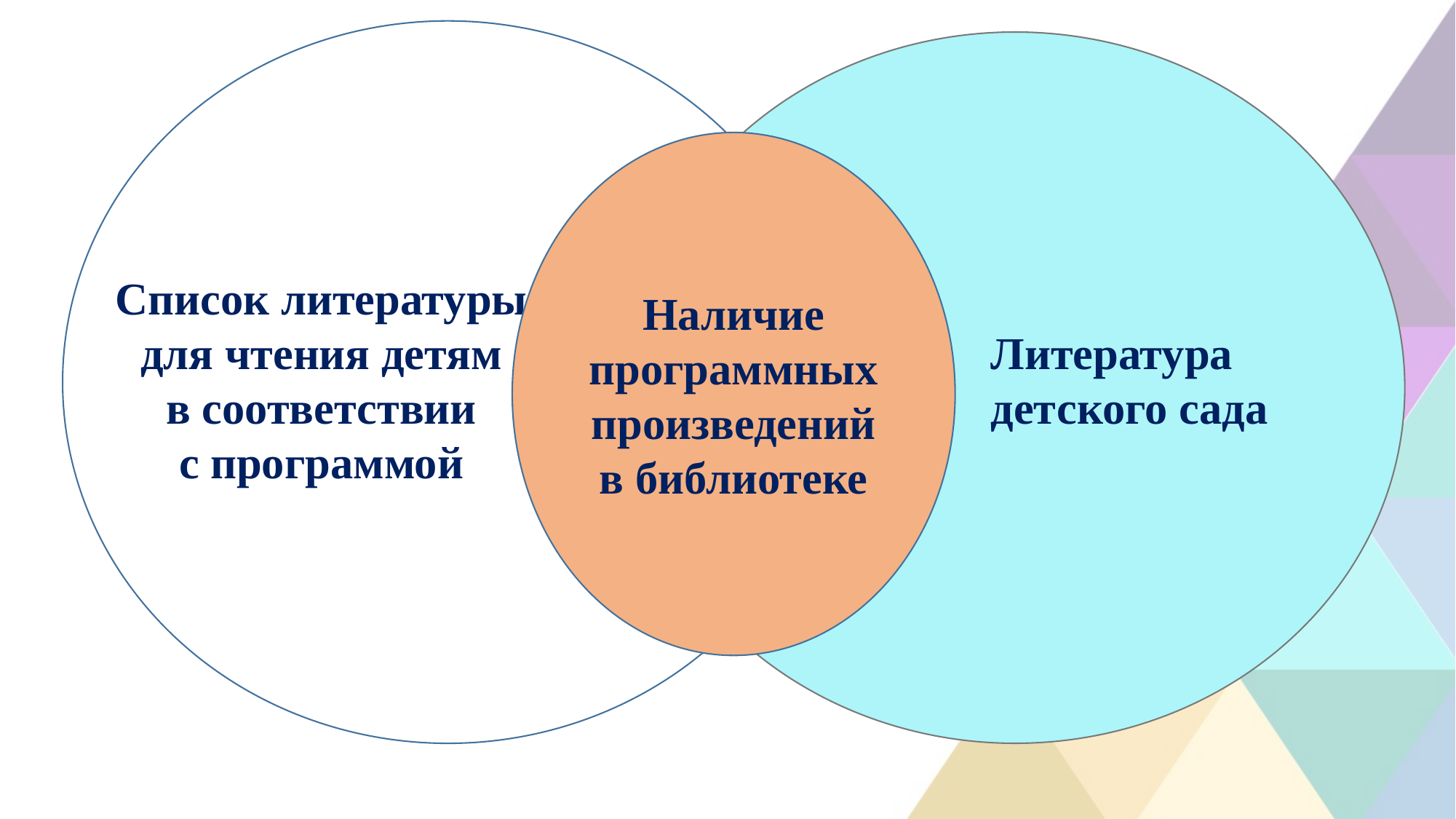

Наличие программных произведений в библиотеке
Список литературы для чтения детям
 в соответствии
с программой
Литература детского сада